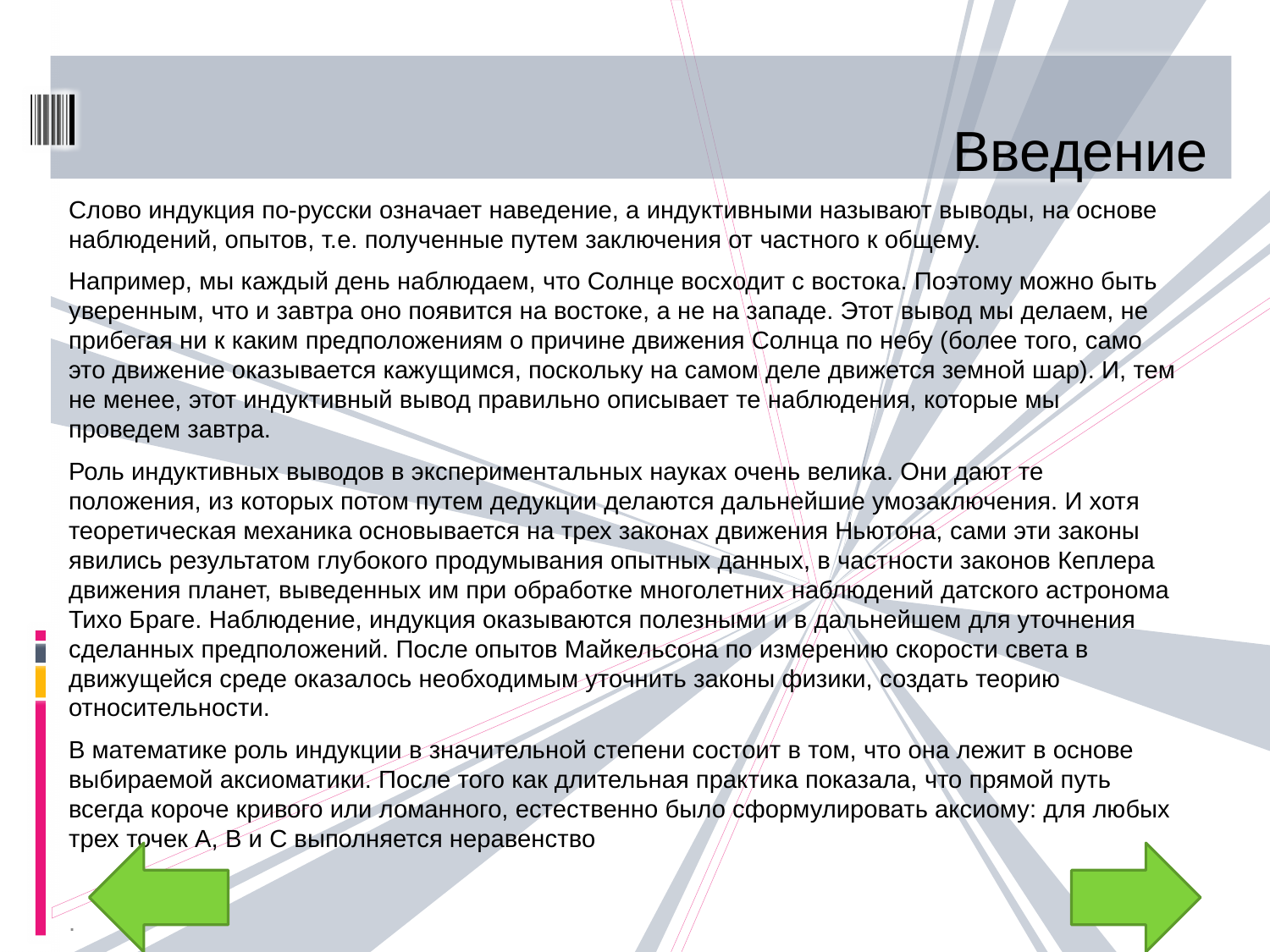

#
Введение
Слово индукция по-русски означает наведение, а индуктивными называют выводы, на основе наблюдений, опытов, т.е. полученные путем заключения от частного к общему.
Например, мы каждый день наблюдаем, что Солнце восходит с востока. Поэтому можно быть уверенным, что и завтра оно появится на востоке, а не на западе. Этот вывод мы делаем, не прибегая ни к каким предположениям о причине движения Солнца по небу (более того, само это движение оказывается кажущимся, поскольку на самом деле движется земной шар). И, тем не менее, этот индуктивный вывод правильно описывает те наблюдения, которые мы проведем завтра.
Роль индуктивных выводов в экспериментальных науках очень велика. Они дают те положения, из которых потом путем дедукции делаются дальнейшие умозаключения. И хотя теоретическая механика основывается на трех законах движения Ньютона, сами эти законы явились результатом глубокого продумывания опытных данных, в частности законов Кеплера движения планет, выведенных им при обработке многолетних наблюдений датского астронома Тихо Браге. Наблюдение, индукция оказываются полезными и в дальнейшем для уточнения сделанных предположений. После опытов Майкельсона по измерению скорости света в движущейся среде оказалось необходимым уточнить законы физики, создать теорию относительности.
В математике роль индукции в значительной степени состоит в том, что она лежит в основе выбираемой аксиоматики. После того как длительная практика показала, что прямой путь всегда короче кривого или ломанного, естественно было сформулировать аксиому: для любых трех точек А, В и С выполняется неравенство

.